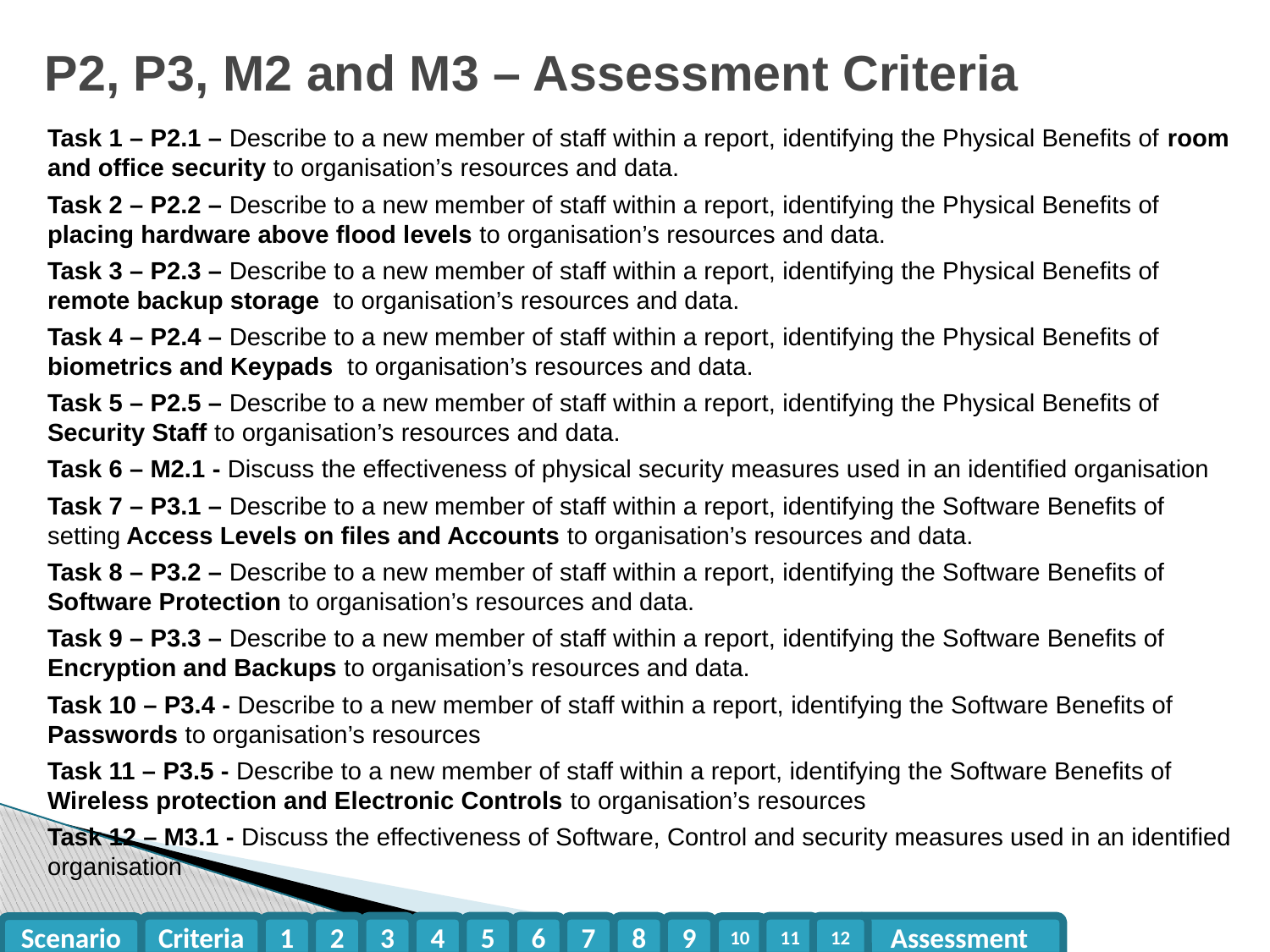

# P2, P3, M2 and M3 – Assessment Criteria
Task 1 – P2.1 – Describe to a new member of staff within a report, identifying the Physical Benefits of room and office security to organisation’s resources and data.
Task 2 – P2.2 – Describe to a new member of staff within a report, identifying the Physical Benefits of placing hardware above flood levels to organisation’s resources and data.
Task 3 – P2.3 – Describe to a new member of staff within a report, identifying the Physical Benefits of remote backup storage  to organisation’s resources and data.
Task 4 – P2.4 – Describe to a new member of staff within a report, identifying the Physical Benefits of biometrics and Keypads  to organisation’s resources and data.
Task 5 – P2.5 – Describe to a new member of staff within a report, identifying the Physical Benefits of Security Staff to organisation’s resources and data.
Task 6 – M2.1 - Discuss the effectiveness of physical security measures used in an identified organisation
Task 7 – P3.1 – Describe to a new member of staff within a report, identifying the Software Benefits of setting Access Levels on files and Accounts to organisation’s resources and data.
Task 8 – P3.2 – Describe to a new member of staff within a report, identifying the Software Benefits of Software Protection to organisation’s resources and data.
Task 9 – P3.3 – Describe to a new member of staff within a report, identifying the Software Benefits of Encryption and Backups to organisation’s resources and data.
Task 10 – P3.4 - Describe to a new member of staff within a report, identifying the Software Benefits of Passwords to organisation’s resources
Task 11 – P3.5 - Describe to a new member of staff within a report, identifying the Software Benefits of Wireless protection and Electronic Controls to organisation’s resources
Task 12 – M3.1 - Discuss the effectiveness of Software, Control and security measures used in an identified organisation